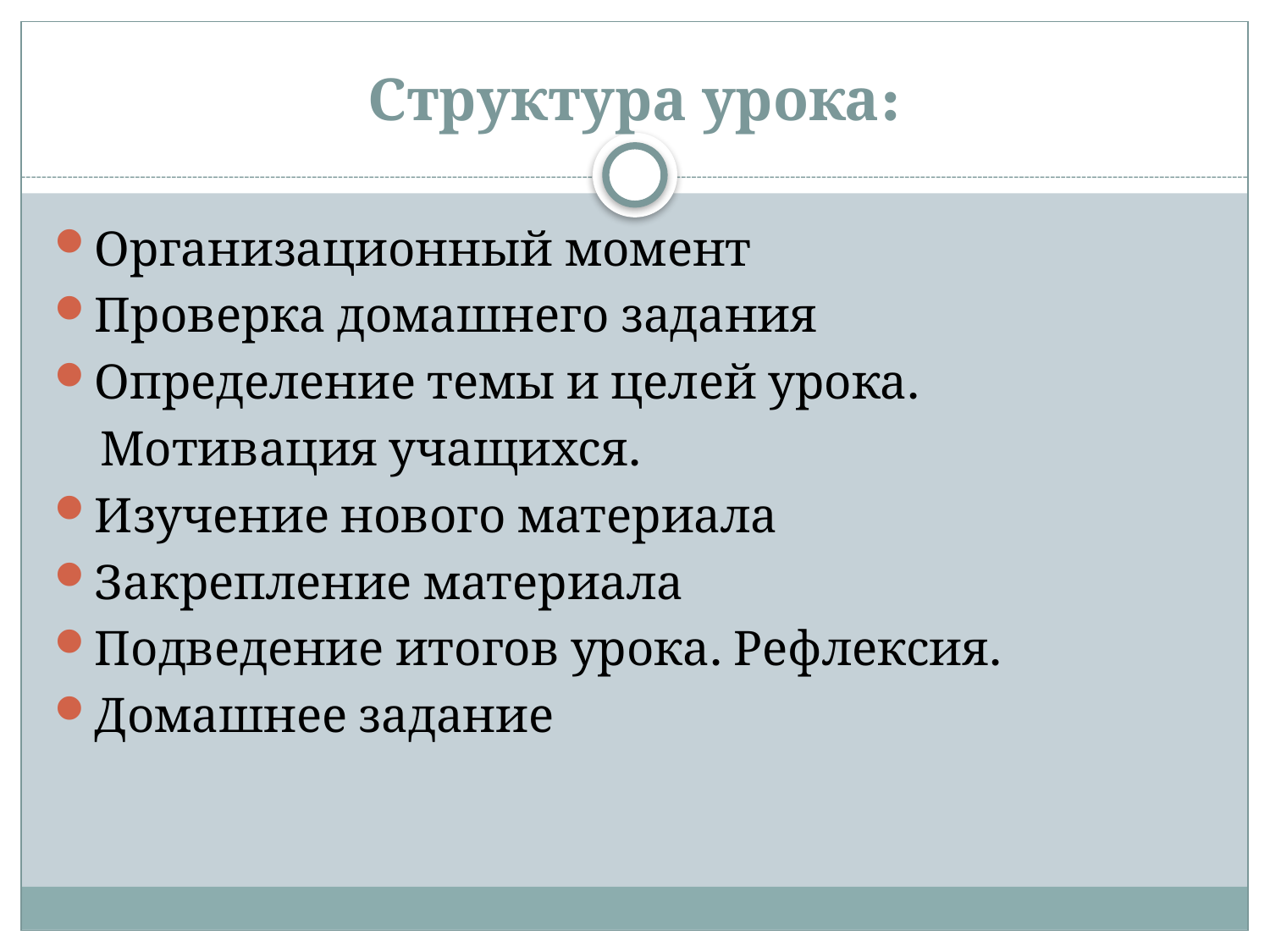

# Структура урока:
Организационный момент
Проверка домашнего задания
Определение темы и целей урока.
    Мотивация учащихся.
Изучение нового материала
Закрепление материала
Подведение итогов урока. Рефлексия.
Домашнее задание